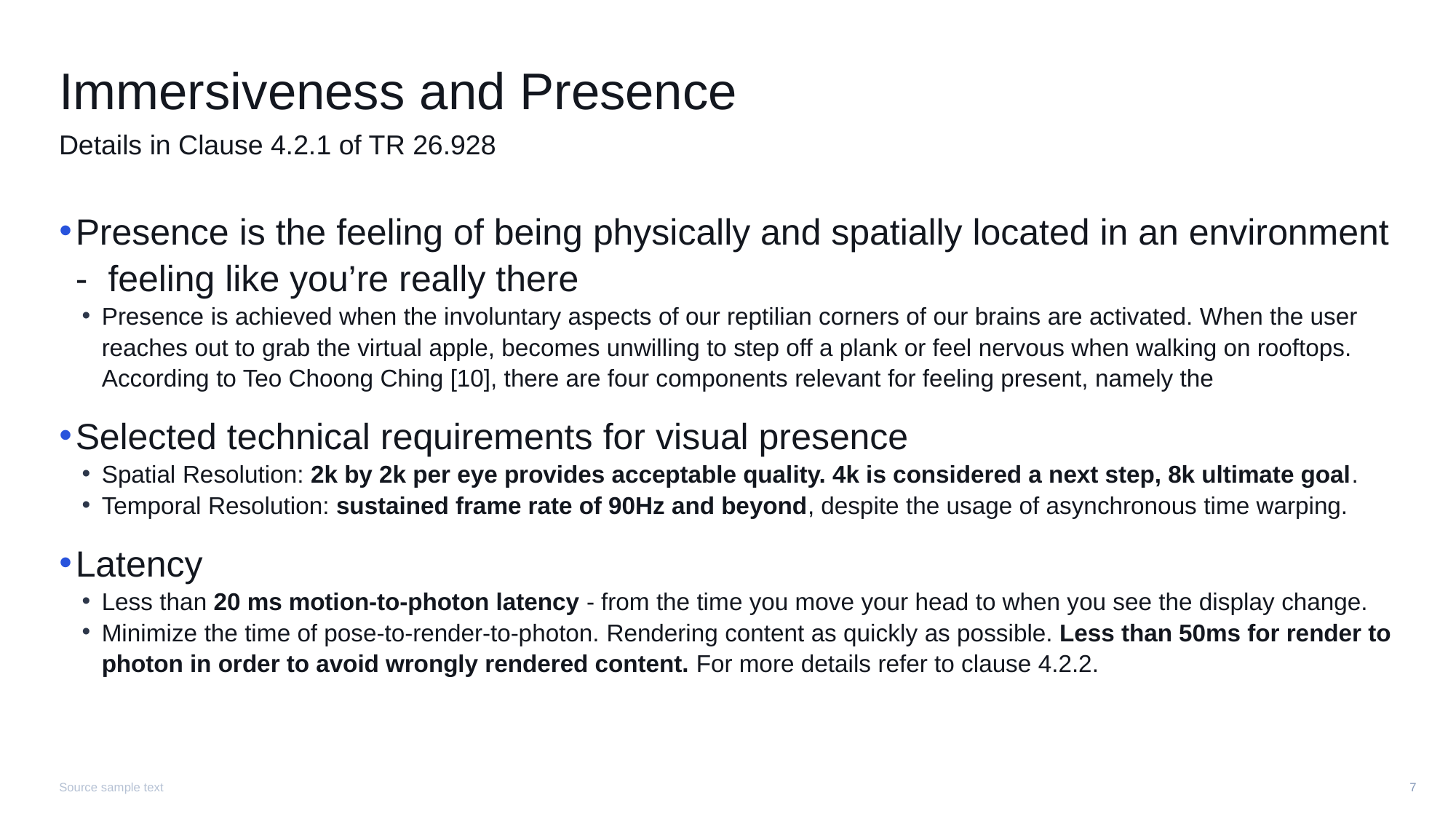

# Immersiveness and Presence
Details in Clause 4.2.1 of TR 26.928
Presence is the feeling of being physically and spatially located in an environment -  feeling like you’re really there
Presence is achieved when the involuntary aspects of our reptilian corners of our brains are activated. When the user reaches out to grab the virtual apple, becomes unwilling to step off a plank or feel nervous when walking on rooftops. According to Teo Choong Ching [10], there are four components relevant for feeling present, namely the
Selected technical requirements for visual presence
Spatial Resolution: 2k by 2k per eye provides acceptable quality. 4k is considered a next step, 8k ultimate goal.
Temporal Resolution: sustained frame rate of 90Hz and beyond, despite the usage of asynchronous time warping.
Latency
Less than 20 ms motion-to-photon latency - from the time you move your head to when you see the display change.
Minimize the time of pose-to-render-to-photon. Rendering content as quickly as possible. Less than 50ms for render to photon in order to avoid wrongly rendered content. For more details refer to clause 4.2.2.
Source sample text